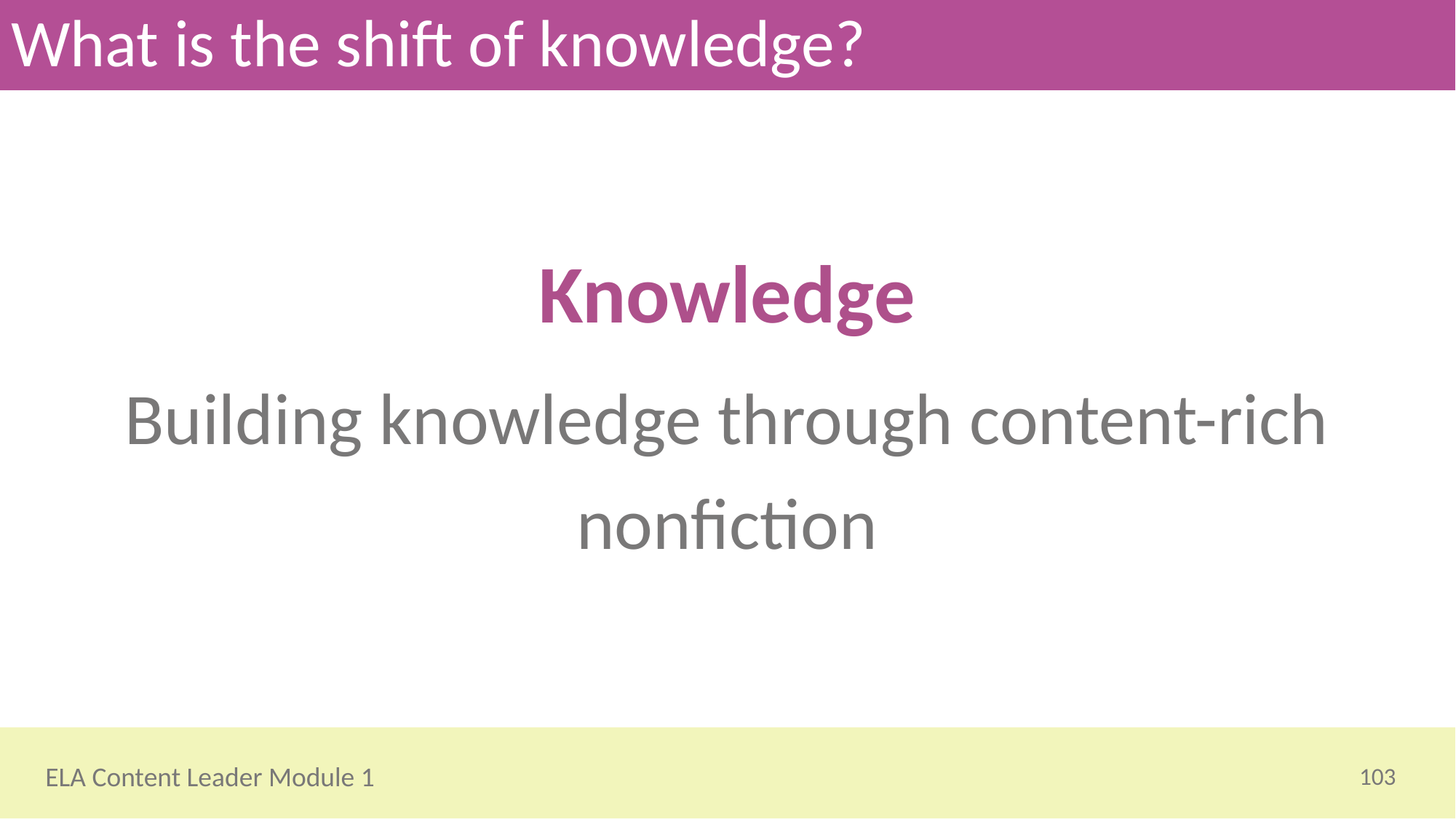

# What is the shift of knowledge?

Knowledge
Building knowledge through content-rich nonfiction

103